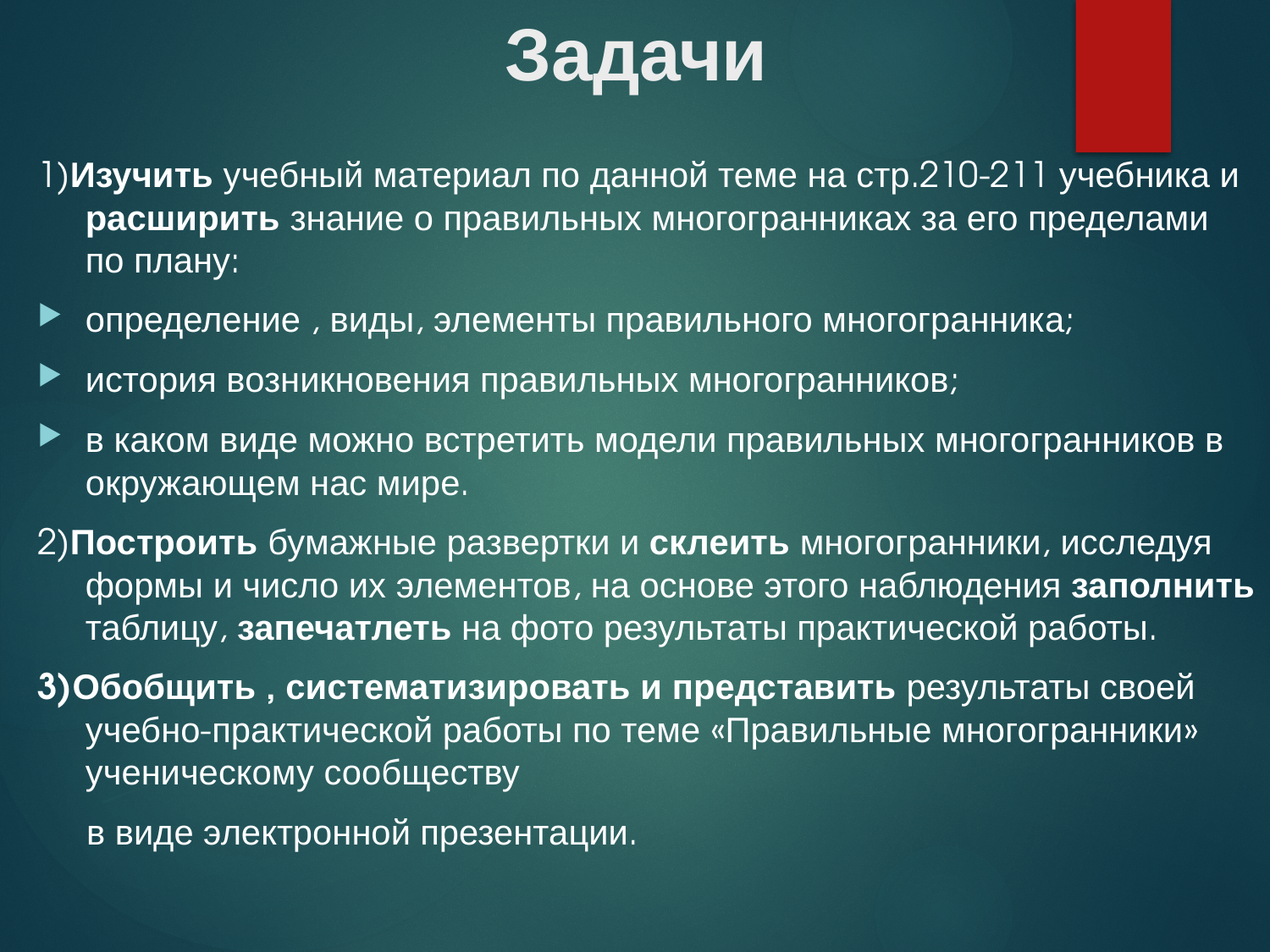

# Задачи
1)Изучить учебный материал по данной теме на стр.210-211 учебника и расширить знание о правильных многогранниках за его пределами по плану:
определение , виды, элементы правильного многогранника;
история возникновения правильных многогранников;
в каком виде можно встретить модели правильных многогранников в окружающем нас мире.
2)Построить бумажные развертки и склеить многогранники, исследуя формы и число их элементов, на основе этого наблюдения заполнить таблицу, запечатлеть на фото результаты практической работы.
3)Обобщить , систематизировать и представить результаты своей учебно-практической работы по теме «Правильные многогранники» ученическому сообществу
     в виде электронной презентации.